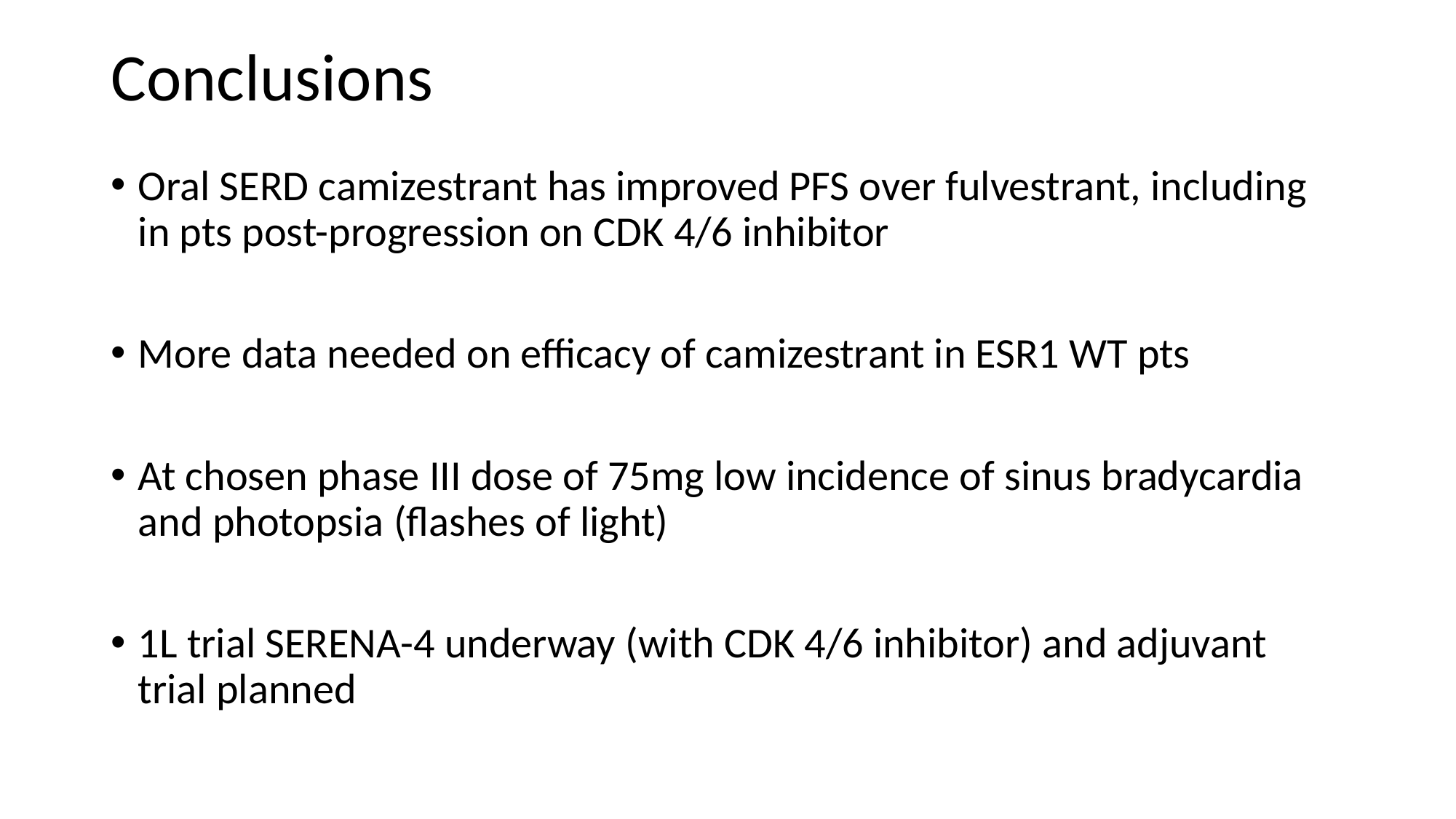

# Conclusions
Oral SERD camizestrant has improved PFS over fulvestrant, including in pts post-progression on CDK 4/6 inhibitor

More data needed on efficacy of camizestrant in ESR1 WT pts

At chosen phase III dose of 75mg low incidence of sinus bradycardia and photopsia (flashes of light)

1L trial SERENA-4 underway (with CDK 4/6 inhibitor) and adjuvant trial planned